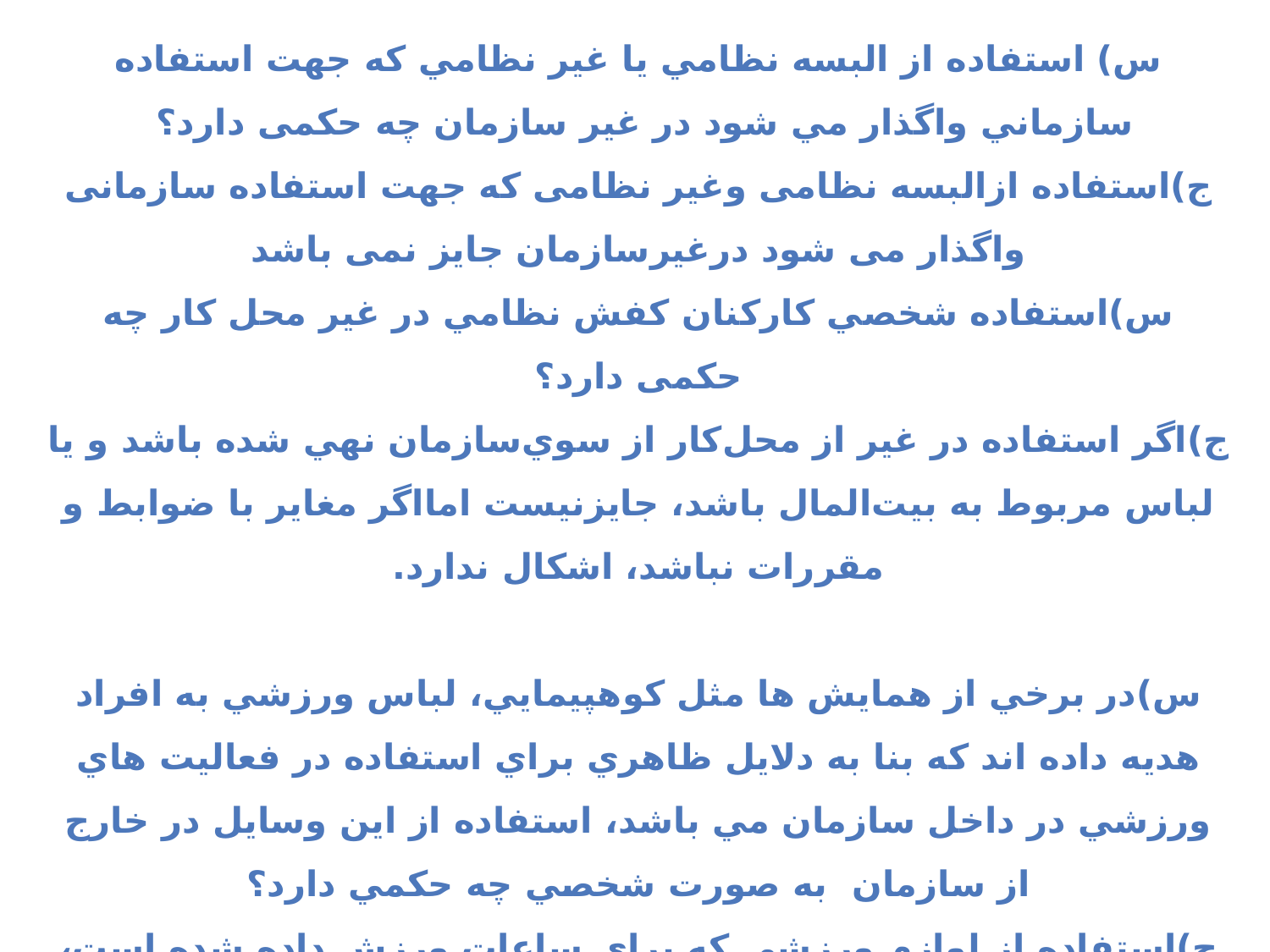

س) استفاده از البسه نظامي يا غير نظامي كه جهت استفاده سازماني واگذار مي شود در غير سازمان چه حکمی دارد؟
ج)استفاده ازالبسه نظامی وغیر نظامی که جهت استفاده سازمانی واگذار می شود درغیرسازمان جایز نمی باشد
س)استفاده شخصي كاركنان كفش نظامي در غير محل كار چه حکمی دارد؟
ج)اگر استفاده در غير از محل‌كار از سوي‌سازمان نهي شده باشد و يا لباس مربوط به بيت‌المال باشد، جايزنيست امااگر مغاير با ضوابط و مقررات نباشد، اشكال ندارد.

س)در برخي از همايش ها مثل كوهپيمايي، لباس ورزشي به افراد هديه داده اند كه بنا به دلايل ظاهري براي استفاده در فعاليت هاي ورزشي در داخل سازمان مي باشد، استفاده از اين وسايل در خارج از سازمان  به صورت شخصي چه حكمي دارد؟
ج)استفاده از لوازم ورزشي كه براي ساعات ورزش داده شده است، در غير ساعات ورزش اداري، بستگي به ضوابط و مقررات دارد.